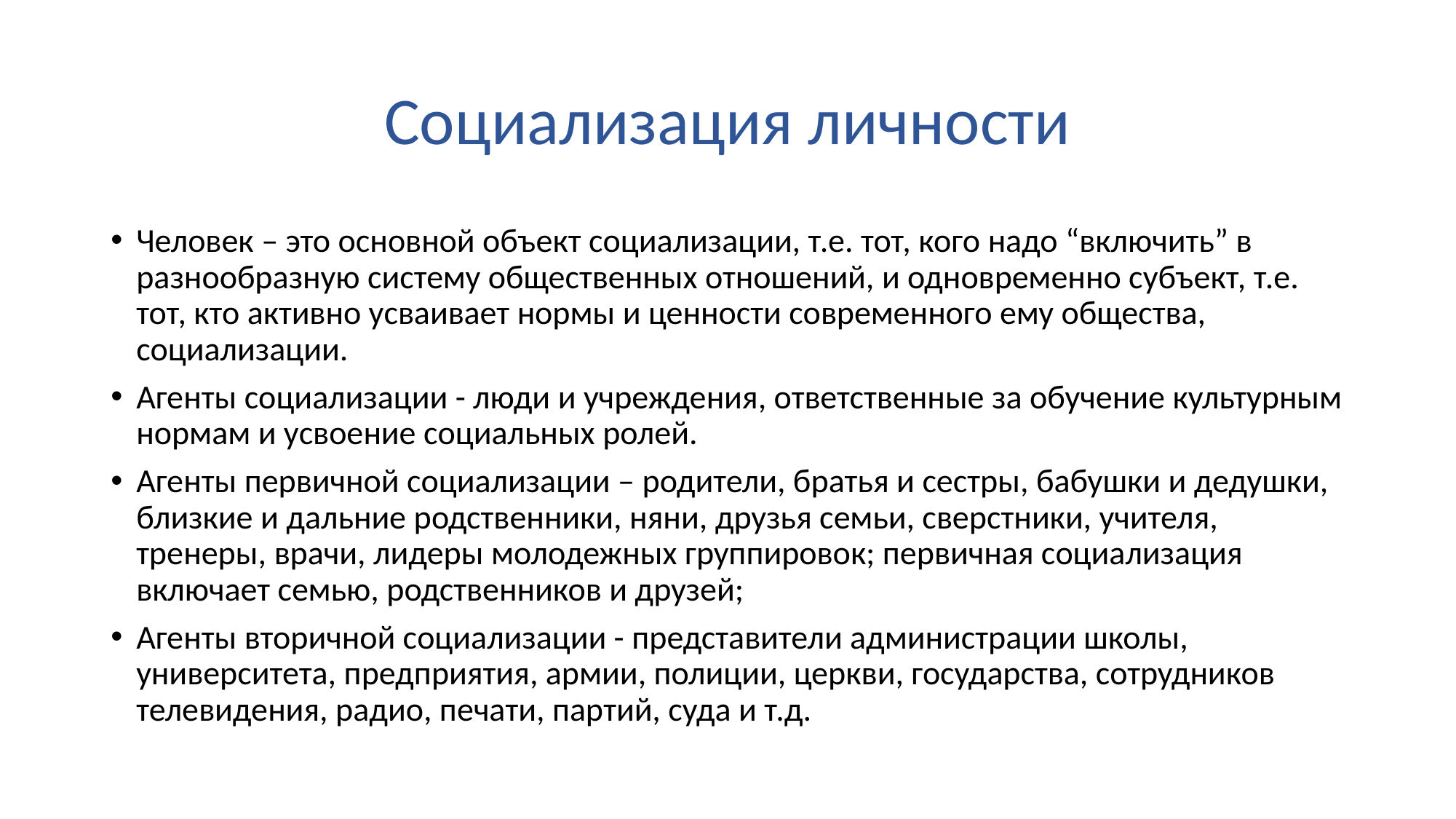

# Социализация личности
Человек – это основной объект социализации, т.е. тот, кого надо “включить” в разнообразную систему общественных отношений, и одновременно субъект, т.е. тот, кто активно усваивает нормы и ценности современного ему общества,  социализации.
Агенты социализации - люди и учреждения, ответственные за обучение культурным нормам и усвоение социальных ролей.
Агенты первичной социализации – родители, братья и сестры, бабушки и дедушки, близкие и дальние родственники, няни, друзья семьи, сверстники, учителя, тренеры, врачи, лидеры молодежных группировок; первичная социализация включает семью, родственников и друзей;
Агенты вторичной социализации - представители администрации школы, университета, предприятия, армии, полиции, церкви, государства, сотрудников телевидения, радио, печати, партий, суда и т.д.